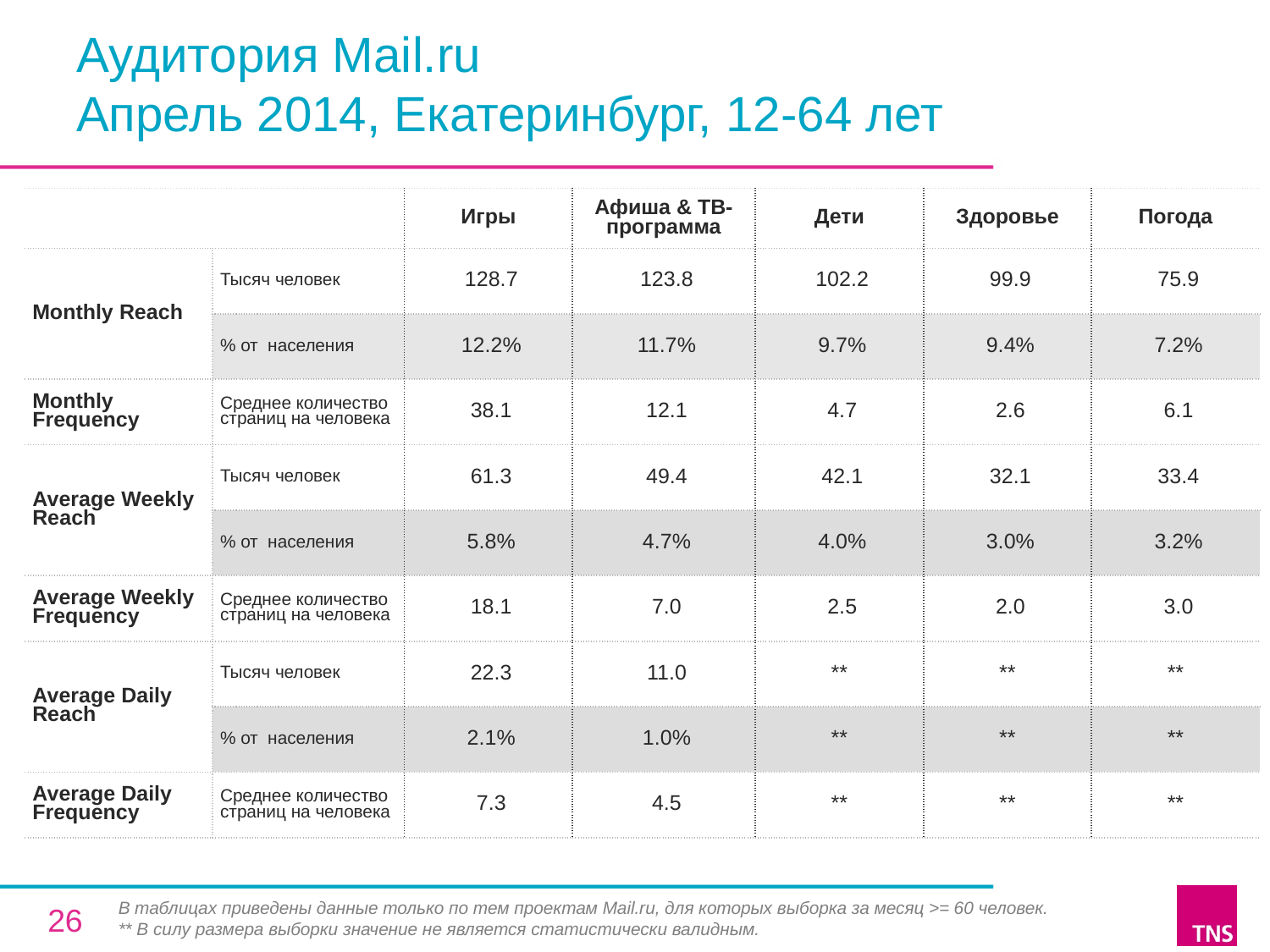

# Аудитория Mail.ru Апрель 2014, Екатеринбург, 12-64 лет
|  |  | Игры | Афиша & ТВ-программа | Дети | Здоровье | Погода |
| --- | --- | --- | --- | --- | --- | --- |
| Monthly Reach | Тысяч человек | 128.7 | 123.8 | 102.2 | 99.9 | 75.9 |
|  | % от населения | 12.2% | 11.7% | 9.7% | 9.4% | 7.2% |
| Monthly Frequency | Среднее количество страниц на человека | 38.1 | 12.1 | 4.7 | 2.6 | 6.1 |
| Average Weekly Reach | Тысяч человек | 61.3 | 49.4 | 42.1 | 32.1 | 33.4 |
|  | % от населения | 5.8% | 4.7% | 4.0% | 3.0% | 3.2% |
| Average Weekly Frequency | Среднее количество страниц на человека | 18.1 | 7.0 | 2.5 | 2.0 | 3.0 |
| Average Daily Reach | Тысяч человек | 22.3 | 11.0 | \*\* | \*\* | \*\* |
|  | % от населения | 2.1% | 1.0% | \*\* | \*\* | \*\* |
| Average Daily Frequency | Среднее количество страниц на человека | 7.3 | 4.5 | \*\* | \*\* | \*\* |
В таблицах приведены данные только по тем проектам Mail.ru, для которых выборка за месяц >= 60 человек.
** В силу размера выборки значение не является статистически валидным.
26